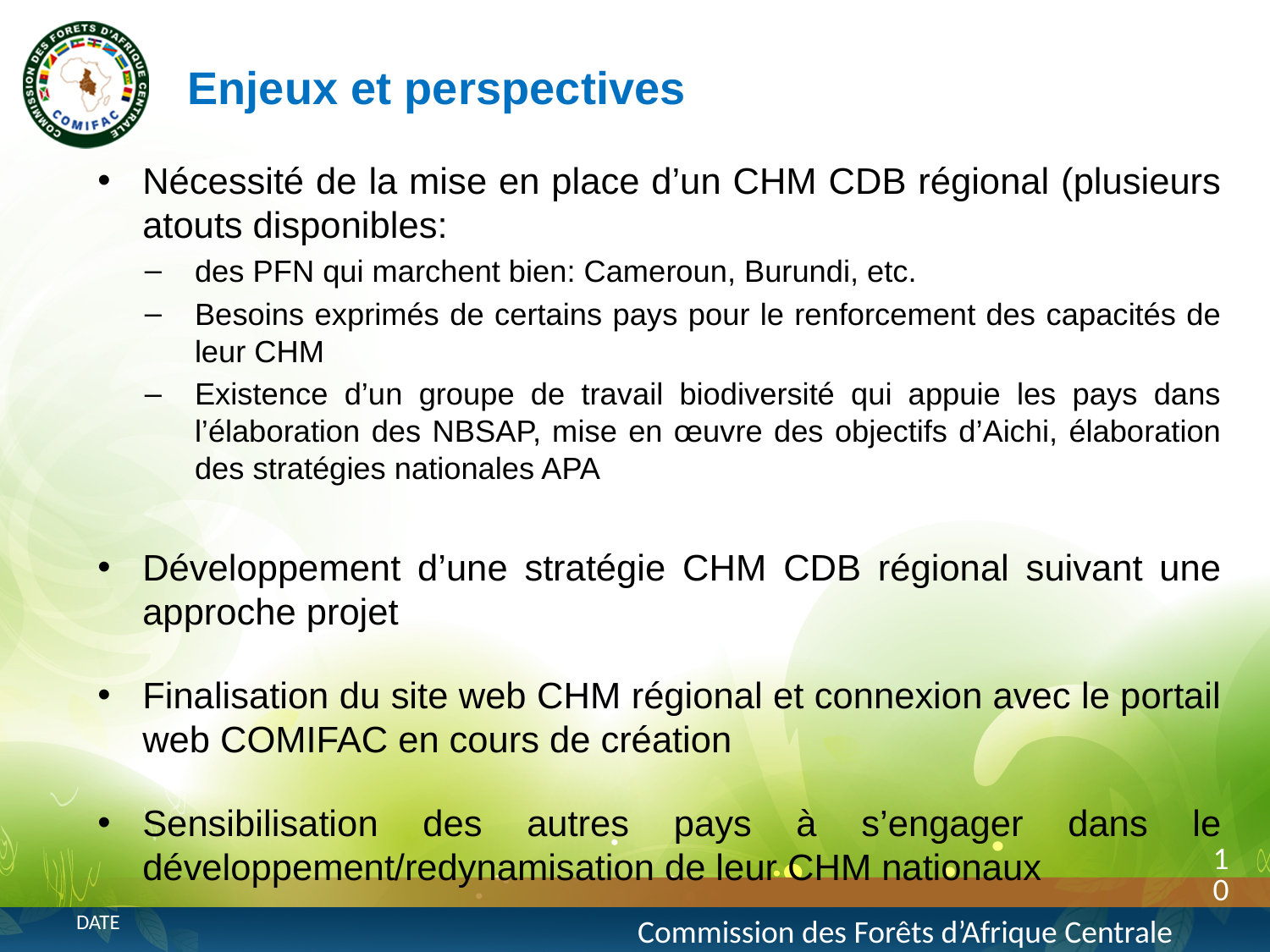

Enjeux et perspectives
Nécessité de la mise en place d’un CHM CDB régional (plusieurs atouts disponibles:
des PFN qui marchent bien: Cameroun, Burundi, etc.
Besoins exprimés de certains pays pour le renforcement des capacités de leur CHM
Existence d’un groupe de travail biodiversité qui appuie les pays dans l’élaboration des NBSAP, mise en œuvre des objectifs d’Aichi, élaboration des stratégies nationales APA

Développement d’une stratégie CHM CDB régional suivant une approche projet

Finalisation du site web CHM régional et connexion avec le portail web COMIFAC en cours de création

Sensibilisation des autres pays à s’engager dans le développement/redynamisation de leur CHM nationaux

10
Commission des Forêts d’Afrique Centrale
date